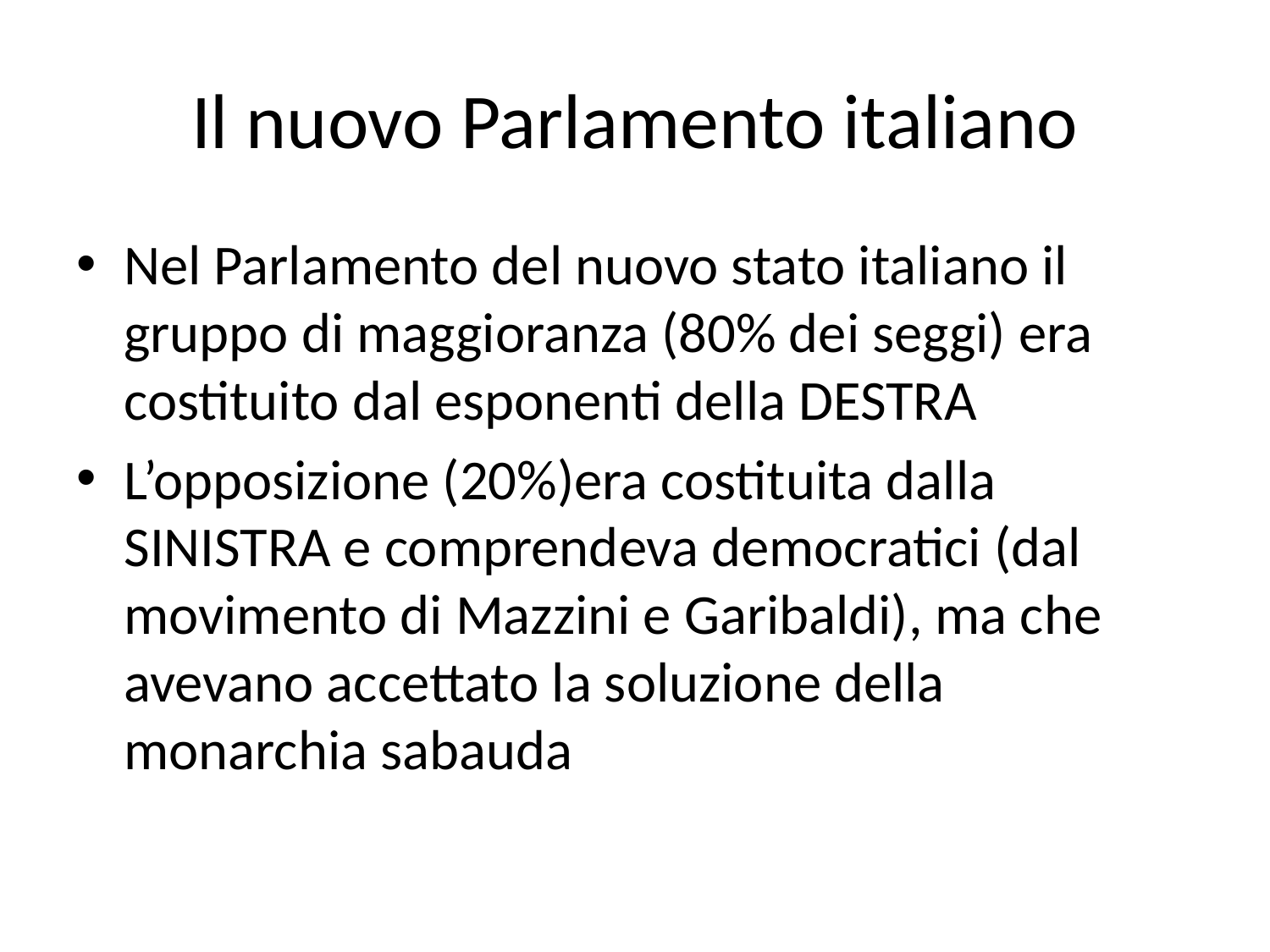

# Il nuovo Parlamento italiano
Nel Parlamento del nuovo stato italiano il gruppo di maggioranza (80% dei seggi) era costituito dal esponenti della DESTRA
L’opposizione (20%)era costituita dalla SINISTRA e comprendeva democratici (dal movimento di Mazzini e Garibaldi), ma che avevano accettato la soluzione della monarchia sabauda